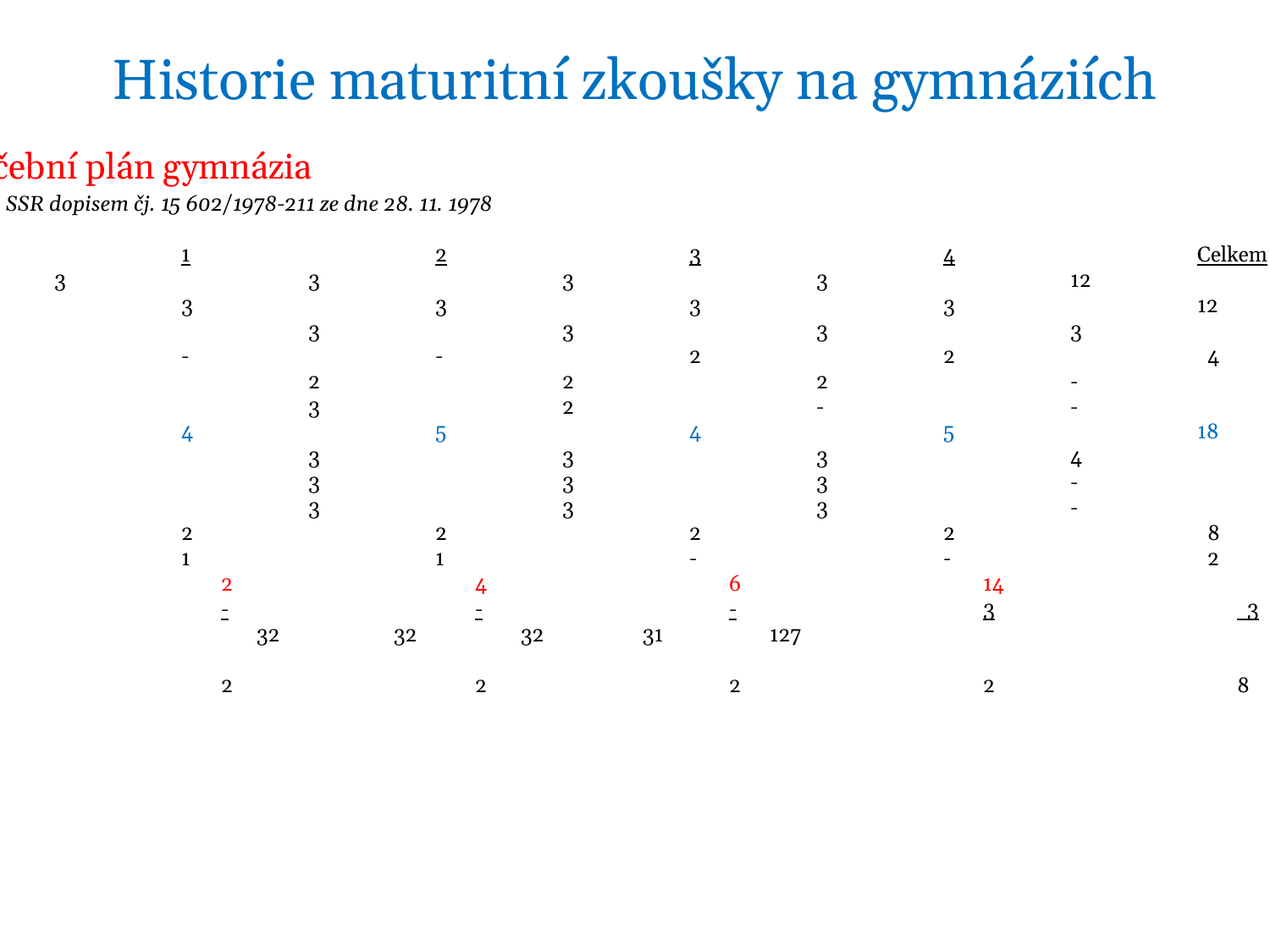

# Historie maturitní zkoušky na gymnáziích
1979		Experimentální učební plán gymnázia
Souhlas s experimentálním ověřováním udělilo MŠ ČSR a MŠ SSR dopisem čj. 15 602/1978-211 ze dne 28. 11. 1978

Předmět/Ročník					1		2		3		4		Celkem
Český jazyk a literatura				3		3		3		3		12
Ruský jazyk						3		3		3		3		12
Další živý jazyk						3		3		3		3		12
Občanská nauka					-		-		2		2	  	  4
Dějepis							2		2		2		-		  6
Zeměpis							3		2		-		-	  	  5
Matematika						4		5		4		5		18
Fyzika							3		3		3		4		13
Chemie							3		3		3		-	  	  9
Biologie 							3		3		3		-	 	  9
Tělesná výchova					2		2		2		2		  8
Branná  výchova					1		1		-		-		  2
Základy a výroby odborné přípravy		2		2		4		6		14
Volitelný předmět					-		-		-		3		  3
Celkem					     	       32	         32	         32	        31	        127

Nepovinné předměty					2		2		2		2	  	8